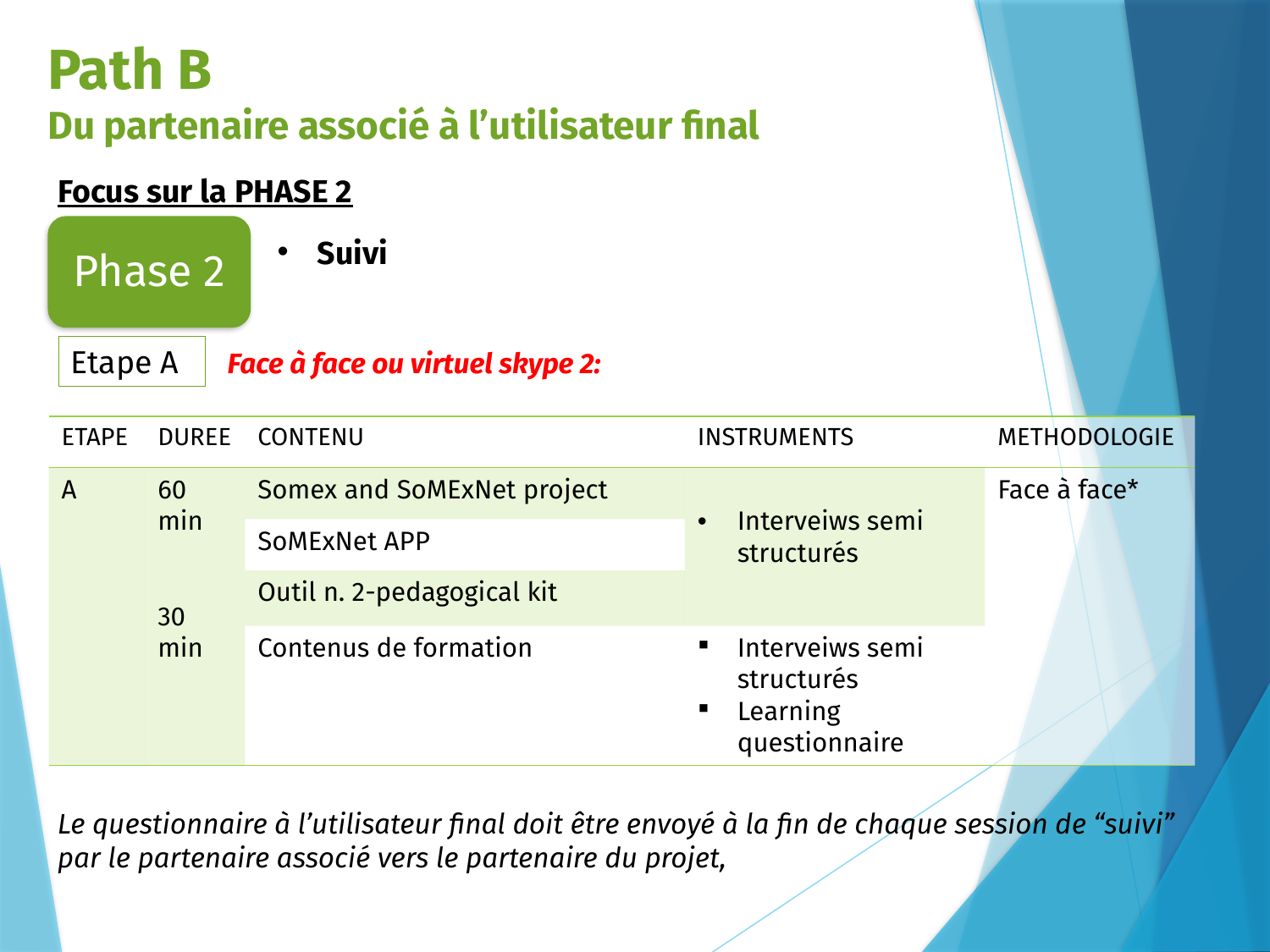

# Path B Du partenaire associé à l’utilisateur final
Focus sur la PHASE 2

Phase 2
Suivi
Etape A
Face à face ou virtuel skype 2:
| ETAPE | DUREE | CONTENU | INSTRUMENTS | METHODOLOGIE |
| --- | --- | --- | --- | --- |
| A | 60 min 30 min | Somex and SoMExNet project | Interveiws semi structurés | Face à face\* |
|  |  | SoMExNet APP |  |  |
|  |  | Outil n. 2-pedagogical kit |  |  |
|  |  | Contenus de formation | Interveiws semi structurés Learning questionnaire |  |

Le questionnaire à l’utilisateur final doit être envoyé à la fin de chaque session de “suivi” par le partenaire associé vers le partenaire du projet,